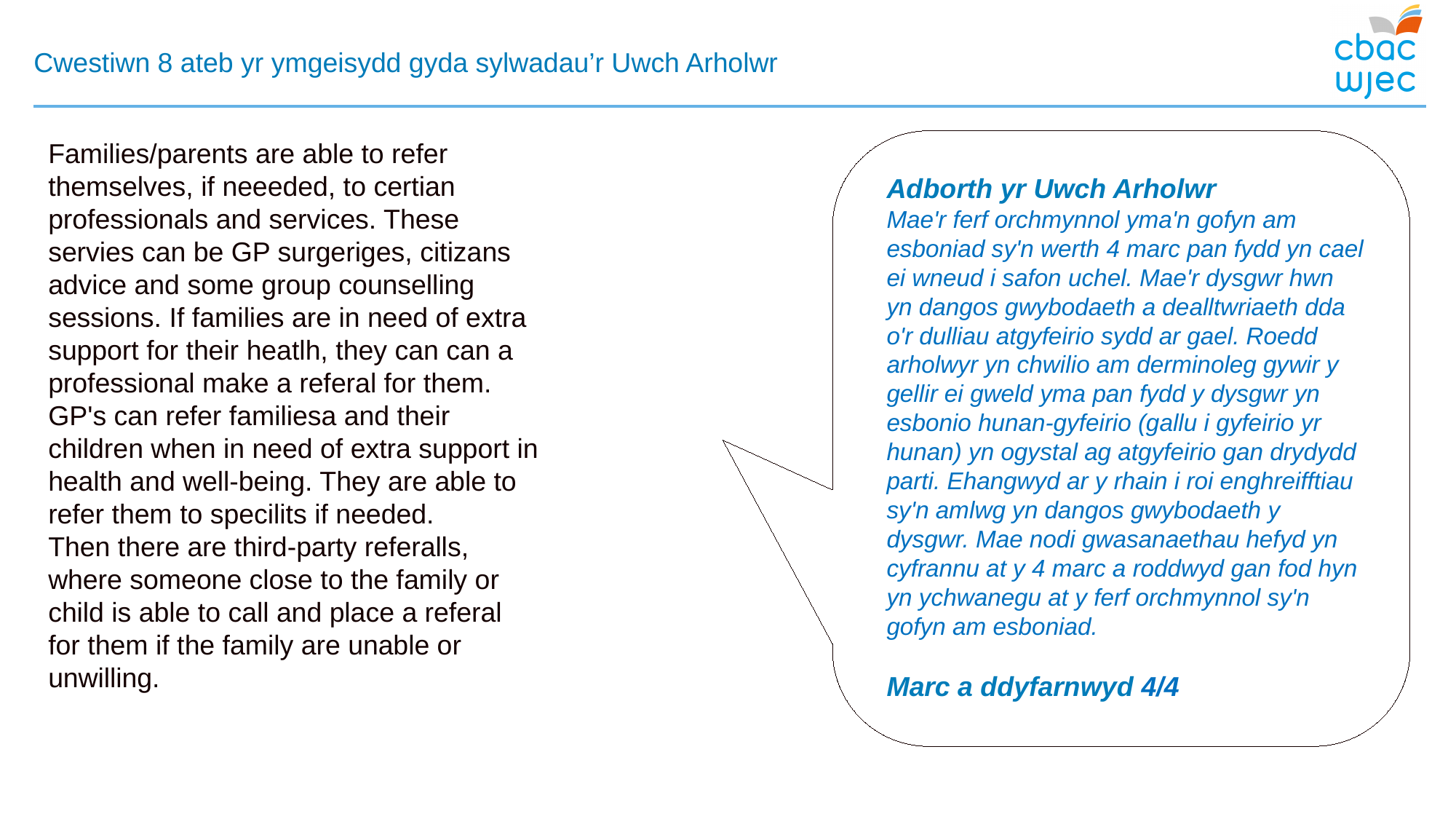

# Cwestiwn 8 ateb yr ymgeisydd gyda sylwadau’r Uwch Arholwr
Families/parents are able to refer themselves, if neeeded, to certian professionals and services. These servies can be GP surgeriges, citizans advice and some group counselling sessions. If families are in need of extra support for their heatlh, they can can a professional make a referal for them. GP's can refer familiesa and their children when in need of extra support in health and well-being. They are able to refer them to specilits if needed.
Then there are third-party referalls, where someone close to the family or child is able to call and place a referal for them if the family are unable or unwilling.

Adborth yr Uwch Arholwr
Mae'r ferf orchmynnol yma'n gofyn am esboniad sy'n werth 4 marc pan fydd yn cael ei wneud i safon uchel. Mae'r dysgwr hwn yn dangos gwybodaeth a dealltwriaeth dda o'r dulliau atgyfeirio sydd ar gael. Roedd arholwyr yn chwilio am derminoleg gywir y gellir ei gweld yma pan fydd y dysgwr yn esbonio hunan-gyfeirio (gallu i gyfeirio yr hunan) yn ogystal ag atgyfeirio gan drydydd parti. Ehangwyd ar y rhain i roi enghreifftiau sy'n amlwg yn dangos gwybodaeth y dysgwr. Mae nodi gwasanaethau hefyd yn cyfrannu at y 4 marc a roddwyd gan fod hyn yn ychwanegu at y ferf orchmynnol sy'n gofyn am esboniad.
Marc a ddyfarnwyd 4/4